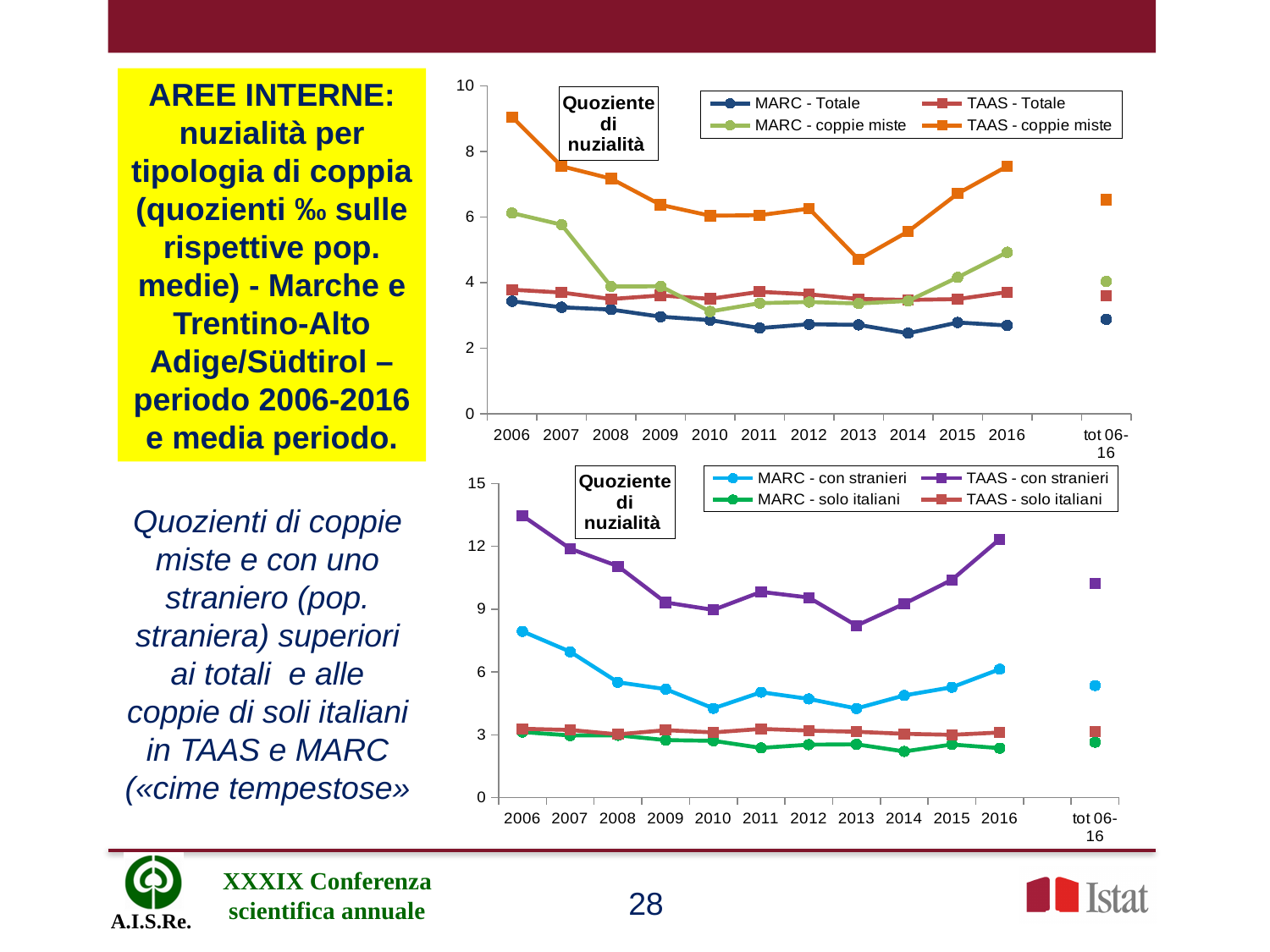

AREE INTERNE: nuzialità per tipologia di coppia (quozienti ‰ sulle rispettive pop. medie) - Marche e Trentino-Alto Adige/Südtirol – periodo 2006-2016 e media periodo.

### Chart: Quoziente
di
nuzialità

| Category | MARC - Totale | TAAS - Totale | MARC - coppie miste | TAAS - coppie miste |
|---|---|---|---|---|
| 2006 | 3.429270250450197 | 3.7814517117980846 | 6.122174381054898 | 9.052060837200754 |
| 2007 | 3.245427611260587 | 3.694713267489948 | 5.766458433445458 | 7.551841535128443 |
| 2008 | 3.1746692186069736 | 3.4955430184900433 | 3.8817635796154955 | 7.170578451302902 |
| 2009 | 2.9569296039248782 | 3.6071077406141865 | 3.884519470554383 | 6.37128127836676 |
| 2010 | 2.8513618677042802 | 3.502536207630001 | 3.1167640655437148 | 6.041511027381688 |
| 2011 | 2.6110598241125884 | 3.7179688897606056 | 3.370679832890239 | 6.056115710466128 |
| 2012 | 2.7281835338873015 | 3.6392555795675063 | 3.4058833135045607 | 6.256067306655161 |
| 2013 | 2.7081865157008815 | 3.4997005432848165 | 3.3611185802635117 | 4.701787595218832 |
| 2014 | 2.4518328631482222 | 3.4702792181126876 | 3.438262283656638 | 5.5596968567523914 |
| 2015 | 2.781635142190516 | 3.494007787188146 | 4.158004158004158 | 6.714053806994594 |
| 2016 | 2.6908590926153213 | 3.7089742037059463 | 4.923492783704205 | 7.5510611403100265 |
|  | None | None | None | None |
| tot 06-16 | 2.8774423552764996 | 3.5999653702081 | 4.032057344815571 | 6.527283891993559 |

### Chart: Quoziente
di
nuzialità

| Category | MARC - con stranieri | TAAS - con stranieri | MARC - solo italiani | TAAS - solo italiani |
|---|---|---|---|---|
| 2006 | 7.938643702906352 | 13.463217387308735 | 3.12881716815151 | 3.287700765333621 |
| 2007 | 6.967803940413263 | 11.884865366759517 | 2.966470777561957 | 3.2313346065663335 |
| 2008 | 5.507907781886852 | 11.051561633709111 | 2.973655132831548 | 3.0199214773883964 |
| 2009 | 5.179359294072511 | 9.317142514600853 | 2.746548088425229 | 3.220350387114886 |
| 2010 | 4.2626332072877275 | 8.964822814824439 | 2.710843373493976 | 3.1135353198891527 |
| 2011 | 5.0322825674135965 | 9.825081338788133 | 2.3745312967398893 | 3.280051741661277 |
| 2012 | 4.7122495159446665 | 9.553600320507881 | 2.530041328667745 | 3.197754670102144 |
| 2013 | 4.257416868333782 | 8.212862747492634 | 2.545528973624838 | 3.1459834864508474 |
| 2014 | 4.878615402485771 | 9.255808174928562 | 2.2047221742534817 | 3.044804074966594 |
| 2015 | 5.27002852584248 | 10.402055193935286 | 2.5366879802395337 | 2.9987616266982435 |
| 2016 | 6.130231211082686 | 12.341161599361321 | 2.3615642705955207 | 3.10873638193047 |
|  | None | None | None | None |
| tot 06-16 | 5.353449875327519 | 10.242576761322596 | 2.6481796907244575 | 3.1493147942241992 |
Quozienti di coppie miste e con uno straniero (pop. straniera) superiori ai totali  e alle coppie di soli italiani in TAAS e MARC («cime tempestose»
28